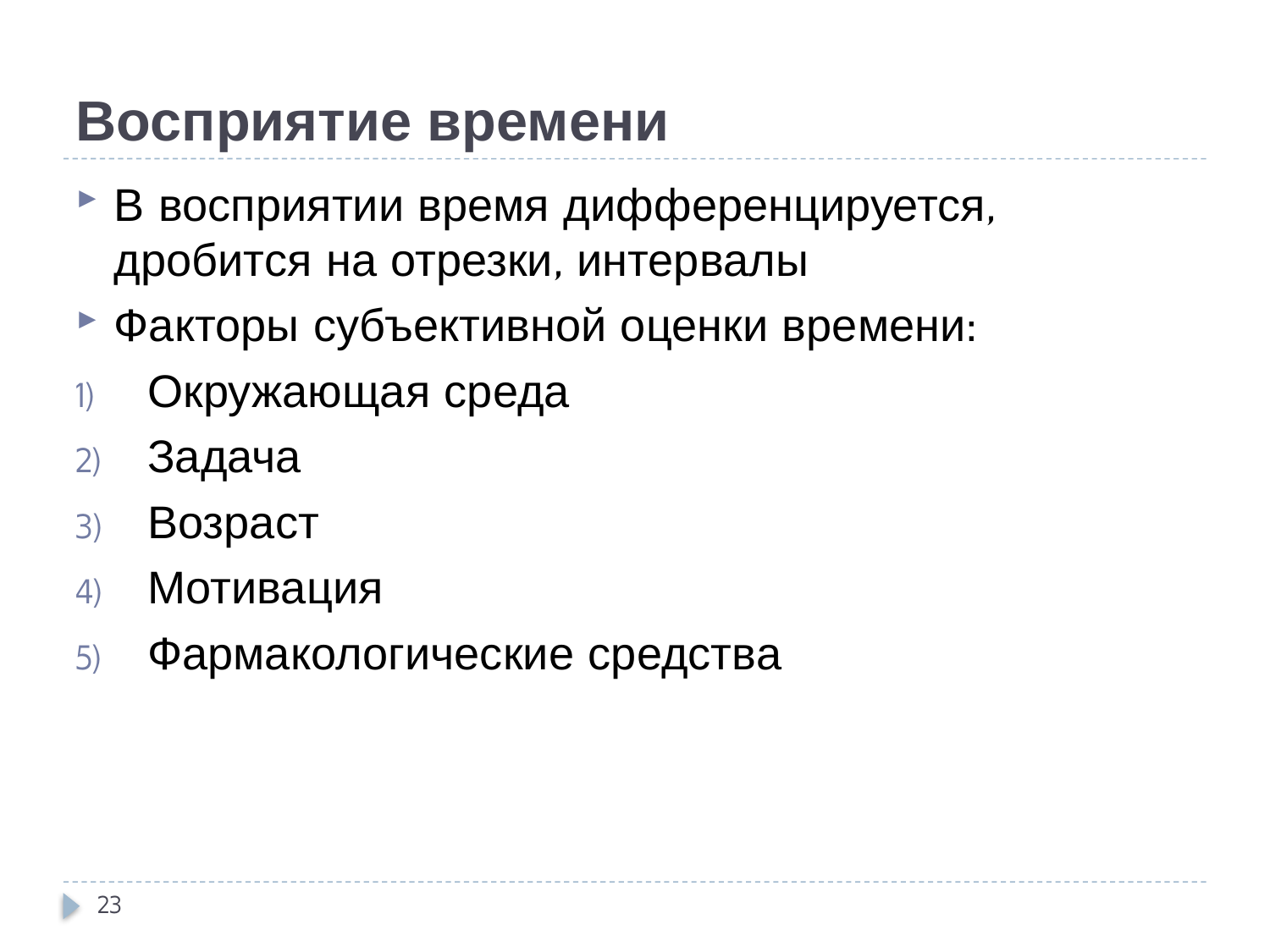

# Восприятие времени
В восприятии время дифференцируется, дробится на отрезки, интервалы
Факторы субъективной оценки времени:
Окружающая среда
Задача
Возраст
Мотивация
Фармакологические средства
23